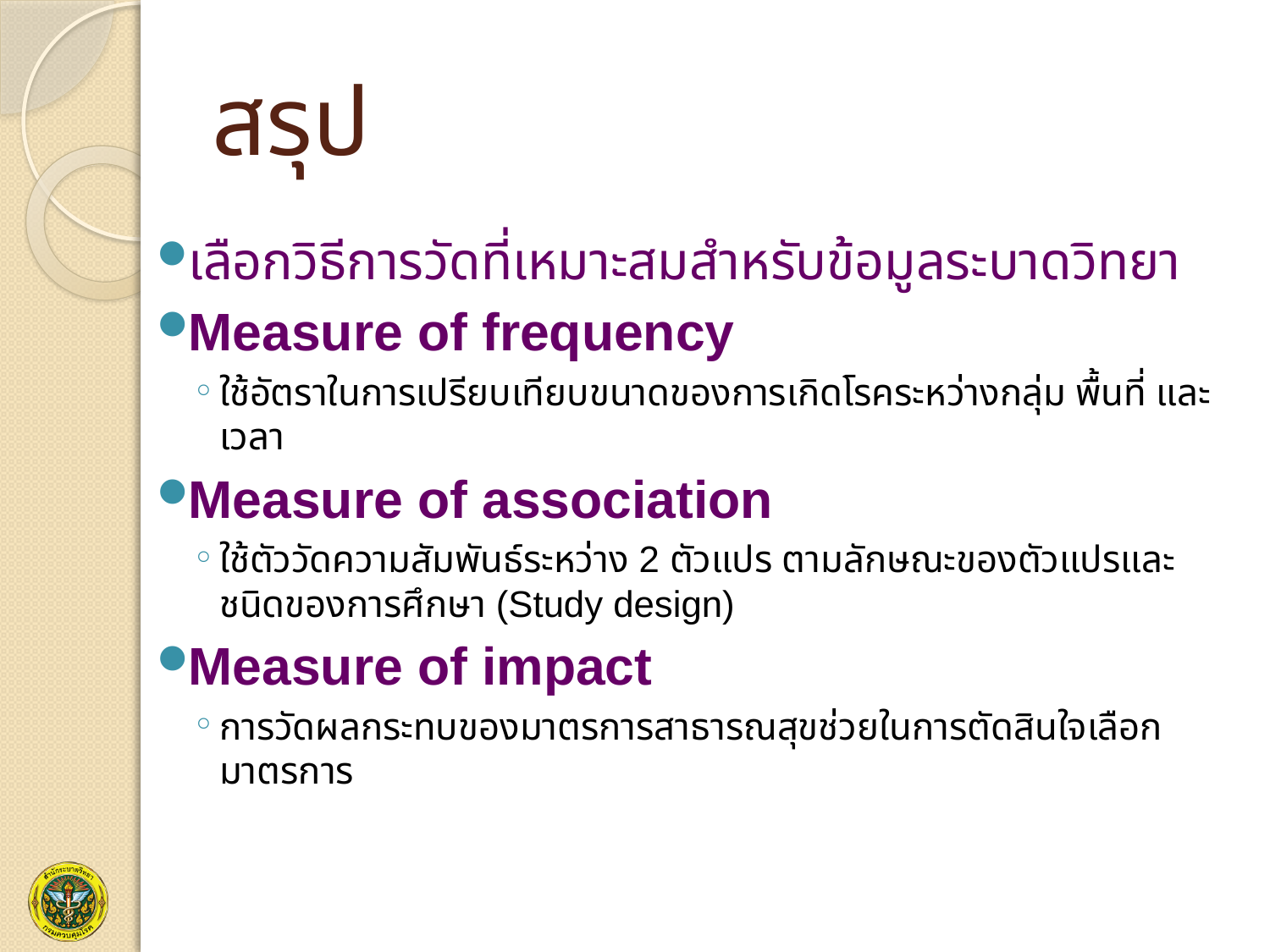

# สรุป
เลือกวิธีการวัดที่เหมาะสมสำหรับข้อมูลระบาดวิทยา
Measure of frequency
ใช้อัตราในการเปรียบเทียบขนาดของการเกิดโรคระหว่างกลุ่ม พื้นที่ และเวลา
Measure of association
ใช้ตัววัดความสัมพันธ์ระหว่าง 2 ตัวแปร ตามลักษณะของตัวแปรและชนิดของการศึกษา (Study design)
Measure of impact
การวัดผลกระทบของมาตรการสาธารณสุขช่วยในการตัดสินใจเลือกมาตรการ